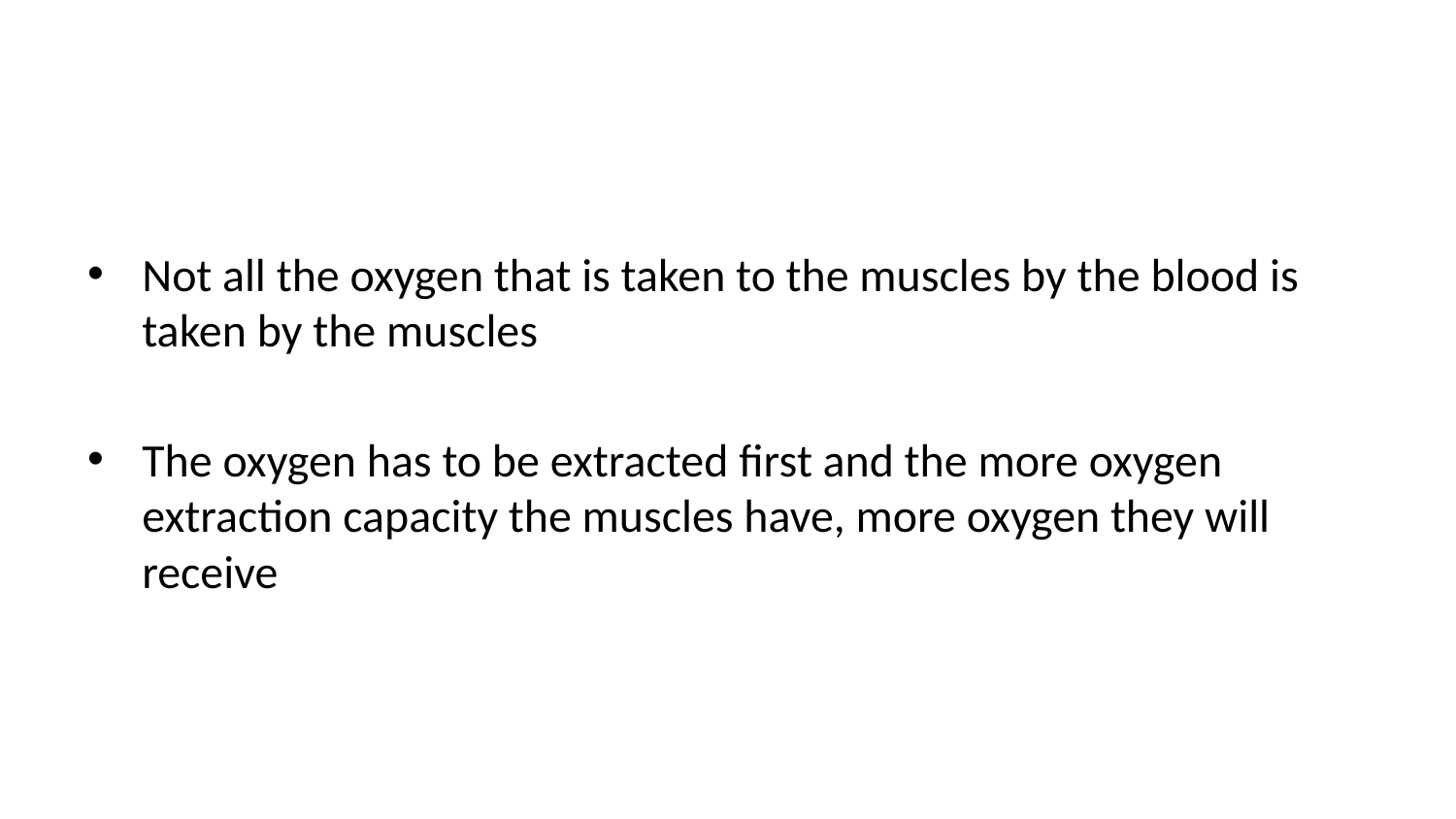

Not all the oxygen that is taken to the muscles by the blood is taken by the muscles

The oxygen has to be extracted first and the more oxygen extraction capacity the muscles have, more oxygen they will receive